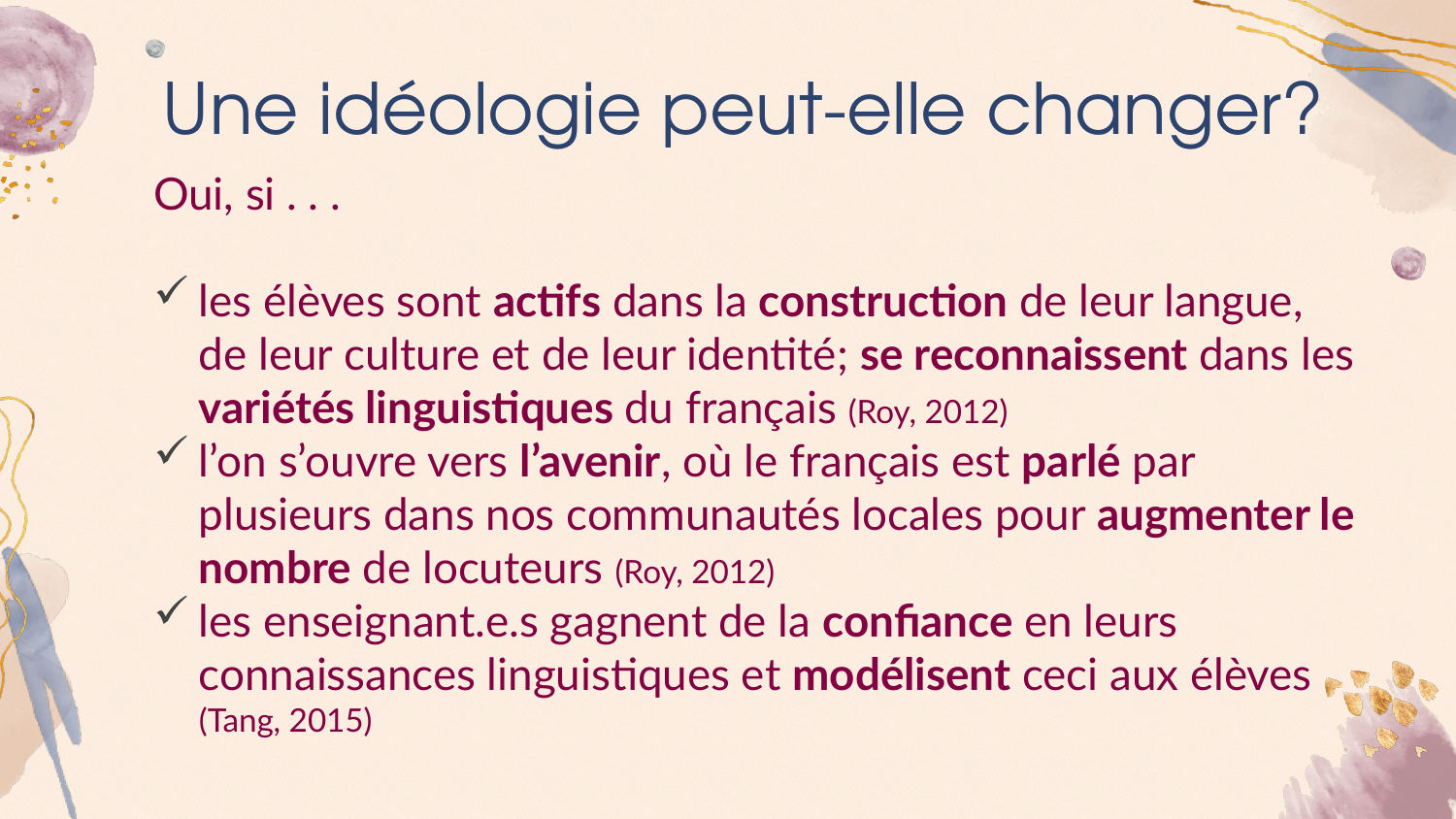

# Une idéologie peut-elle changer?
Oui, si . . .

les élèves sont actifs dans la construction de leur langue, de leur culture et de leur identité; se reconnaissent dans les variétés linguistiques du français (Roy, 2012)
l’on s’ouvre vers l’avenir, où le français est parlé par plusieurs dans nos communautés locales pour augmenter le nombre de locuteurs (Roy, 2012)
les enseignant.e.s gagnent de la confiance en leurs connaissances linguistiques et modélisent ceci aux élèves (Tang, 2015)